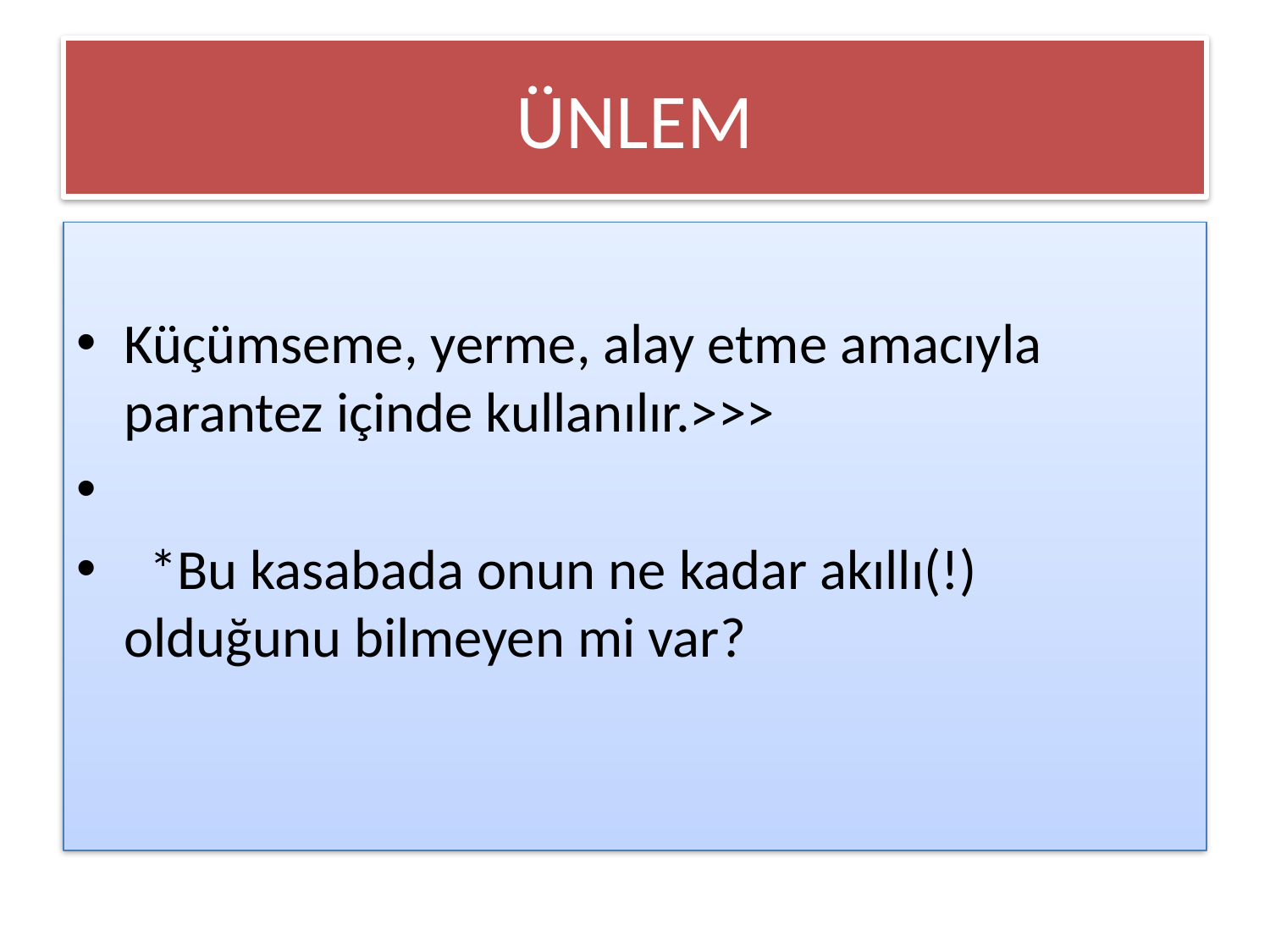

# ÜNLEM

Küçümseme, yerme, alay etme amacıyla parantez içinde kullanılır.>>>

  *Bu kasabada onun ne kadar akıllı(!) olduğunu bilmeyen mi var?